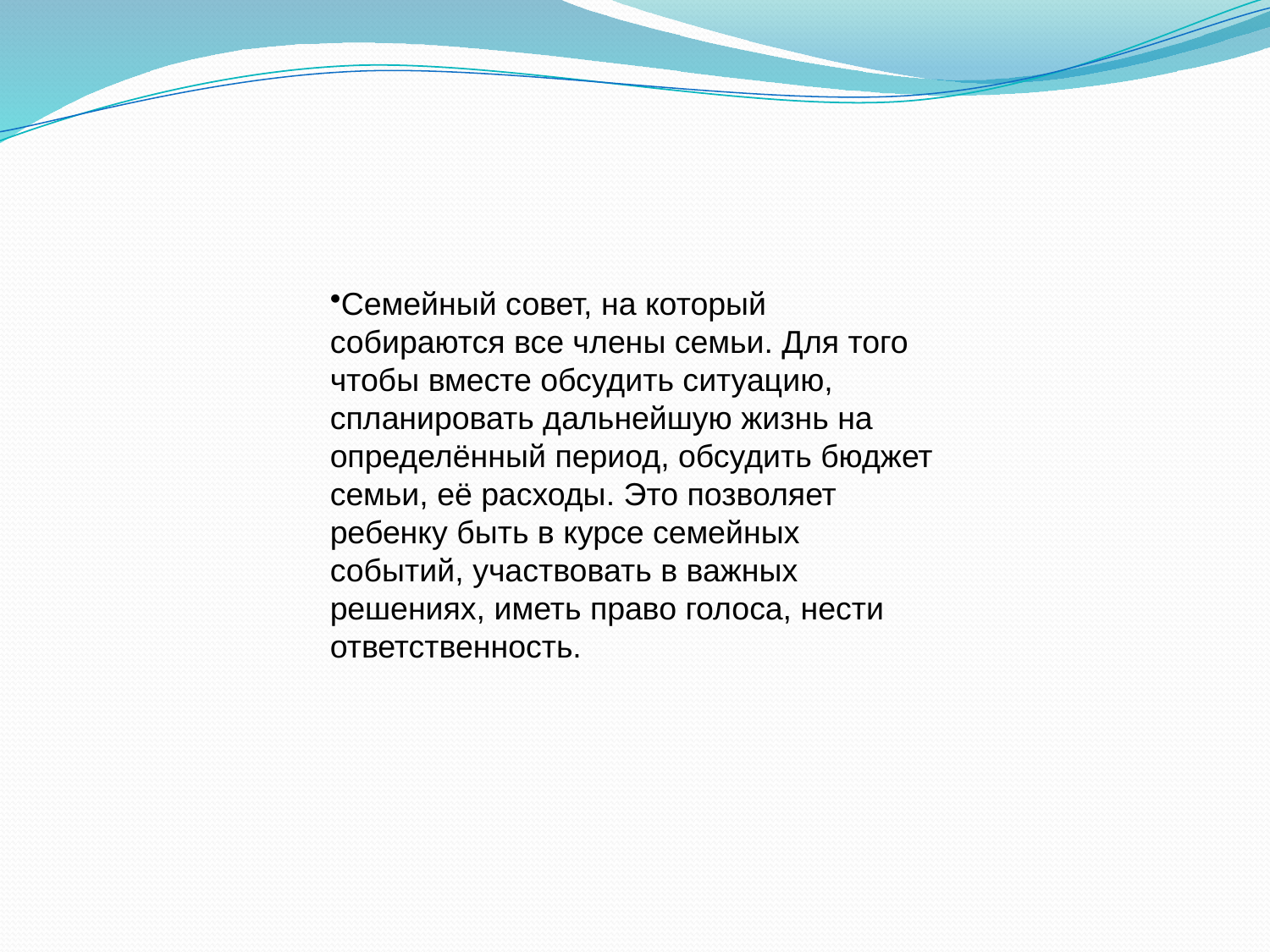

Семейный совет, на который собираются все члены семьи. Для того чтобы вместе обсудить ситуацию, спланировать дальнейшую жизнь на определённый период, обсудить бюджет семьи, её расходы. Это позволяет ребенку быть в курсе семейных событий, участвовать в важных решениях, иметь право голоса, нести ответственность.